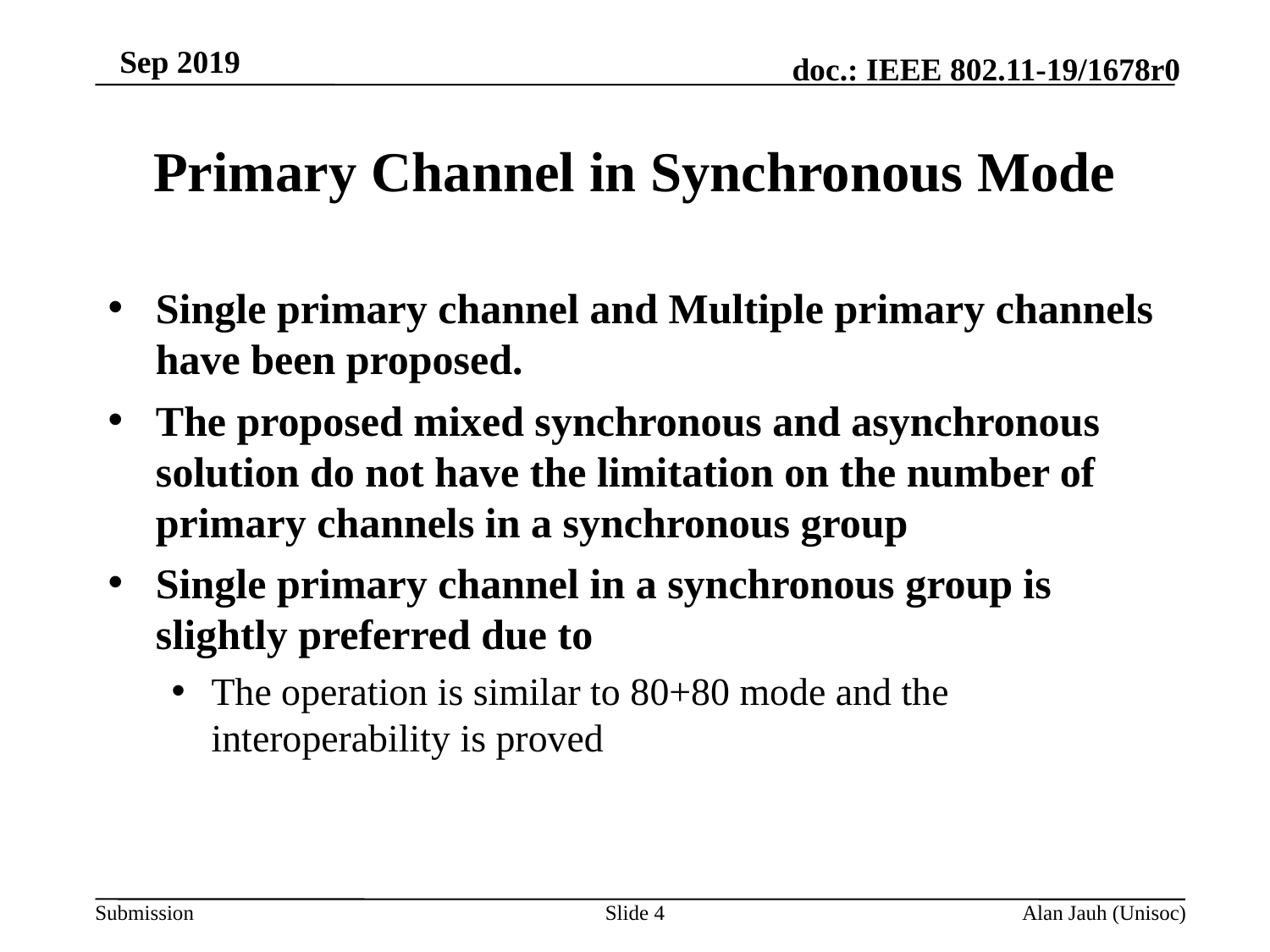

# Primary Channel in Synchronous Mode
Single primary channel and Multiple primary channels have been proposed.
The proposed mixed synchronous and asynchronous solution do not have the limitation on the number of primary channels in a synchronous group
Single primary channel in a synchronous group is slightly preferred due to
The operation is similar to 80+80 mode and the interoperability is proved

Slide 4
Alan Jauh (Unisoc)